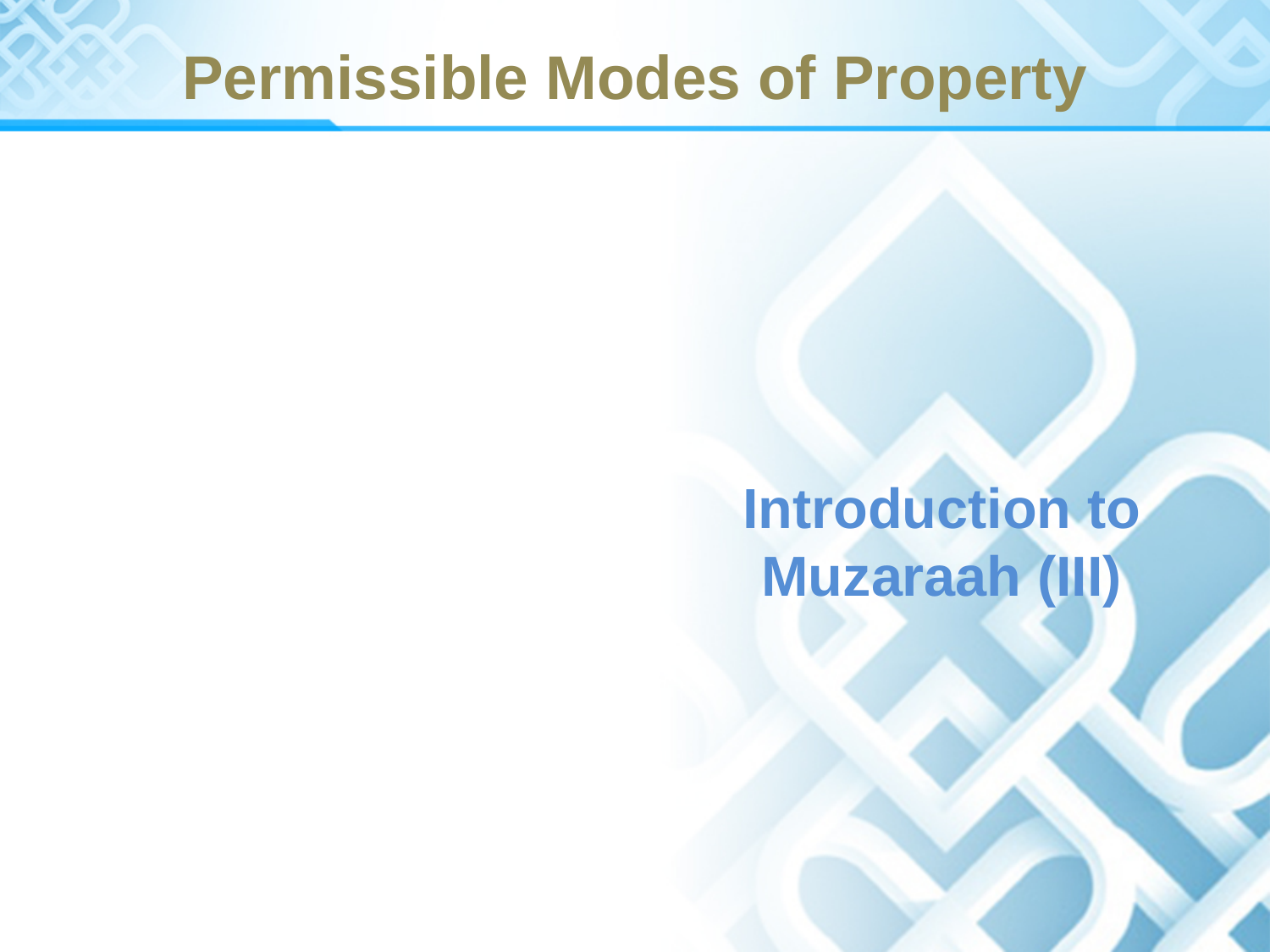

# Permissible Modes of Property
Introduction to Muzaraah (III)